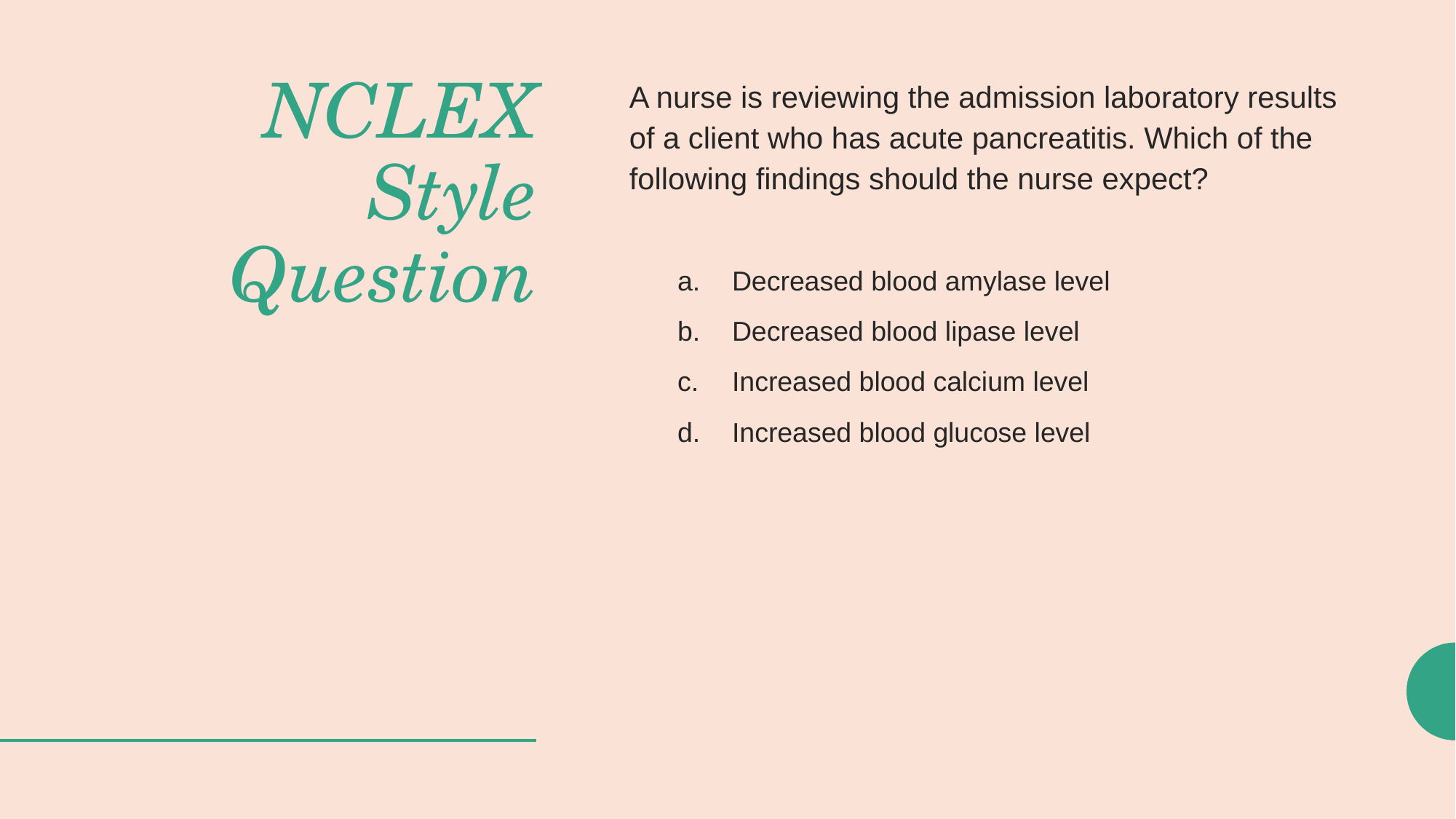

# NCLEX Style Question
A nurse is reviewing the admission laboratory results of a client who has acute pancreatitis. Which of the following findings should the nurse expect?

Decreased blood amylase level
Decreased blood lipase level
Increased blood calcium level
Increased blood glucose level